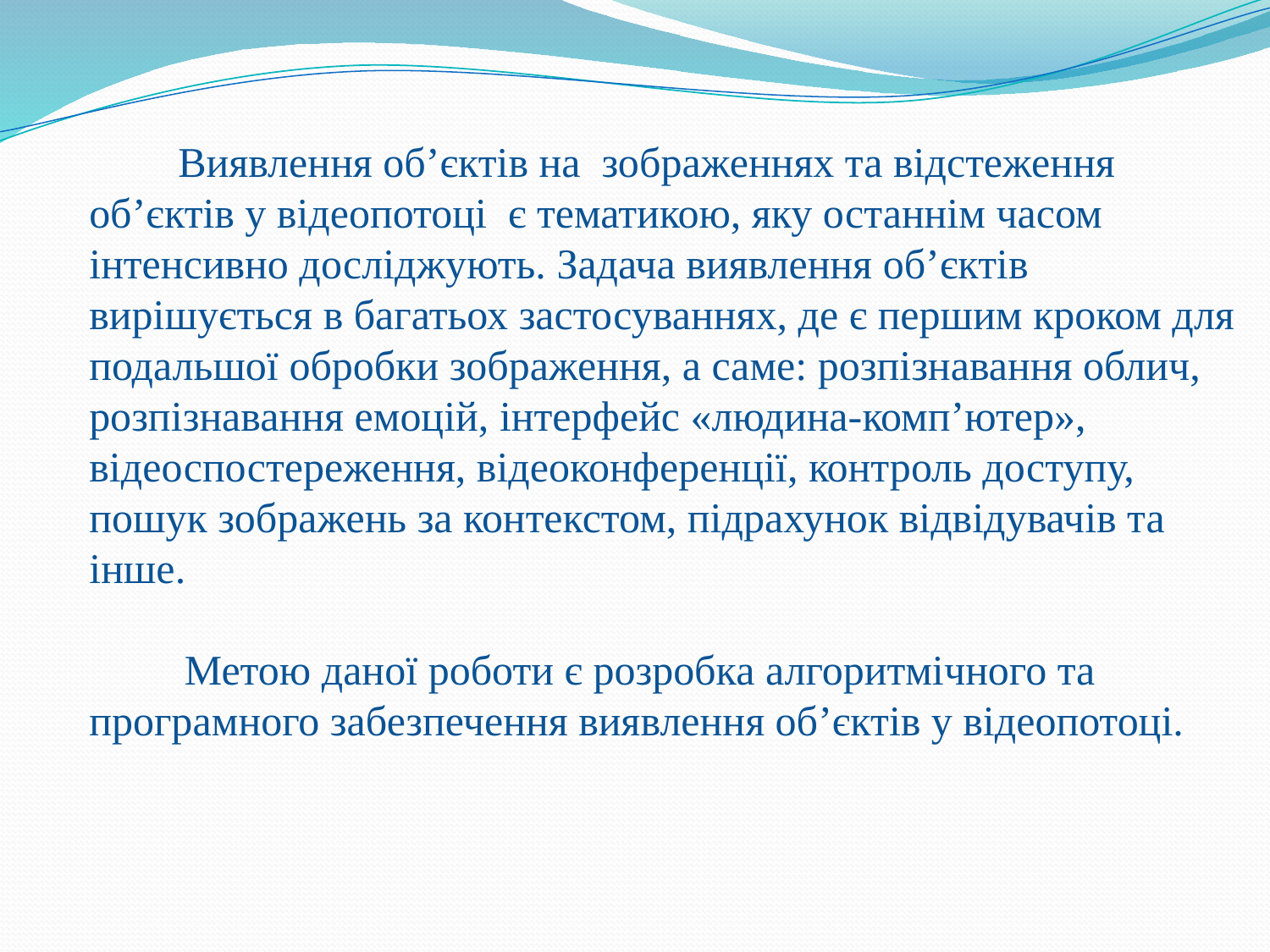

# Виявлення об’єктів на  зображеннях та відстеження об’єктів у відеопотоці  є тематикою, яку останнім часом інтенсивно досліджують. Задача виявлення об’єктів вирішується в багатьох застосуваннях, де є першим кроком для подальшої обробки зображення, а саме: розпізнавання облич, розпізнавання емоцій, інтерфейс «людина-комп’ютер», відеоспостереження, відеоконференції, контроль доступу, пошук зображень за контекстом, підрахунок відвідувачів та інше. Метою даної роботи є розробка алгоритмічного та програмного забезпечення виявлення об’єктів у відеопотоці.